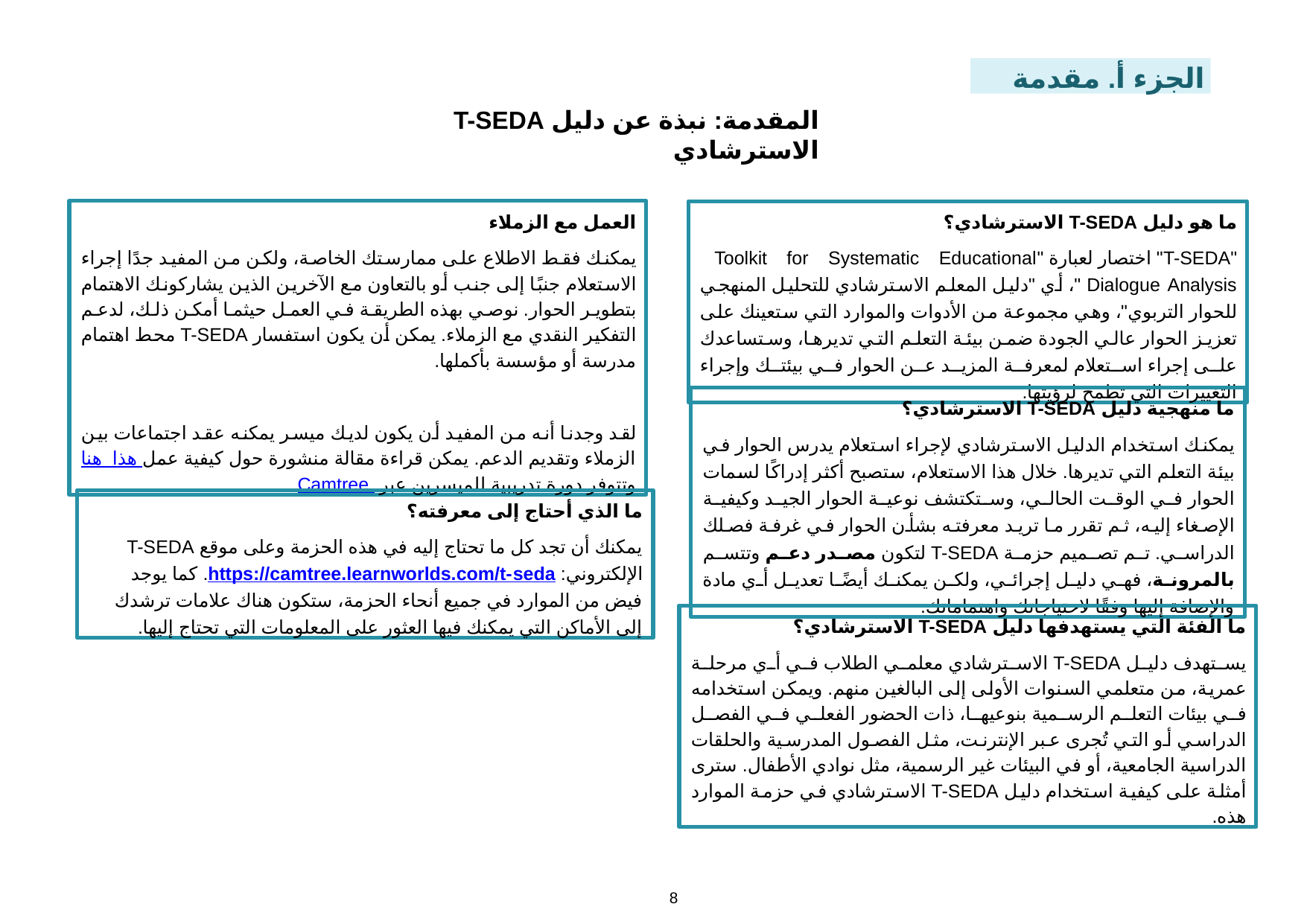

الجزء أ. مقدمة
المقدمة: نبذة عن دليل T-SEDA الاسترشادي
العمل مع الزملاء
يمكنك فقط الاطلاع على ممارستك الخاصة، ولكن من المفيد جدًا إجراء الاستعلام جنبًا إلى جنب أو بالتعاون مع الآخرين الذين يشاركونك الاهتمام بتطوير الحوار. نوصي بهذه الطريقة في العمل حيثما أمكن ذلك، لدعم التفكير النقدي مع الزملاء. يمكن أن يكون استفسار T-SEDA محط اهتمام مدرسة أو مؤسسة بأكملها.

لقد وجدنا أنه من المفيد أن يكون لديك ميسر يمكنه عقد اجتماعات بين الزملاء وتقديم الدعم. يمكن قراءة مقالة منشورة حول كيفية عمل هذا هنا وتتوفر دورة تدريبية للميسرين عبر Camtree.
ما هو دليل T-SEDA الاسترشادي؟
"T-SEDA" اختصار لعبارة "Toolkit for Systematic Educational Dialogue Analysis "، أي "دليل المعلم الاسترشادي للتحليل المنهجي للحوار التربوي"، وهي مجموعة من الأدوات والموارد التي ستعينك على تعزيز الحوار عالي الجودة ضمن بيئة التعلم التي تديرها، وستساعدك على إجراء استعلام لمعرفة المزيد عن الحوار في بيئتك وإجراء التغييرات التي تطمح لرؤيتها.
ما منهجية دليل T-SEDA الاسترشادي؟
يمكنك استخدام الدليل الاسترشادي لإجراء استعلام يدرس الحوار في بيئة التعلم التي تديرها. خلال هذا الاستعلام، ستصبح أكثر إدراكًا لسمات الحوار في الوقت الحالي، وستكتشف نوعية الحوار الجيد وكيفية الإصغاء إليه، ثم تقرر ما تريد معرفته بشأن الحوار في غرفة فصلك الدراسي. تم تصميم حزمة T-SEDA لتكون مصدر دعم وتتسم بالمرونة، فهي دليل إجرائي، ولكن يمكنك أيضًا تعديل أي مادة والإضافة إليها وفقًا لاحتياجاتك واهتماماتك.
ما الذي أحتاج إلى معرفته؟
يمكنك أن تجد كل ما تحتاج إليه في هذه الحزمة وعلى موقع T-SEDA الإلكتروني: https://camtree.learnworlds.com/t-seda. كما يوجد فيض من الموارد في جميع أنحاء الحزمة، ستكون هناك علامات ترشدك إلى الأماكن التي يمكنك فيها العثور على المعلومات التي تحتاج إليها.
ما الفئة التي يستهدفها دليل T-SEDA الاسترشادي؟
يستهدف دليل T-SEDA الاسترشادي معلمي الطلاب في أي مرحلة عمرية، من متعلمي السنوات الأولى إلى البالغين منهم. ويمكن استخدامه في بيئات التعلم الرسمية بنوعيها، ذات الحضور الفعلي في الفصل الدراسي أو التي تُجرى عبر الإنترنت، مثل الفصول المدرسية والحلقات الدراسية الجامعية، أو في البيئات غير الرسمية، مثل نوادي الأطفال. سترى أمثلة على كيفية استخدام دليل T-SEDA الاسترشادي في حزمة الموارد هذه.
8